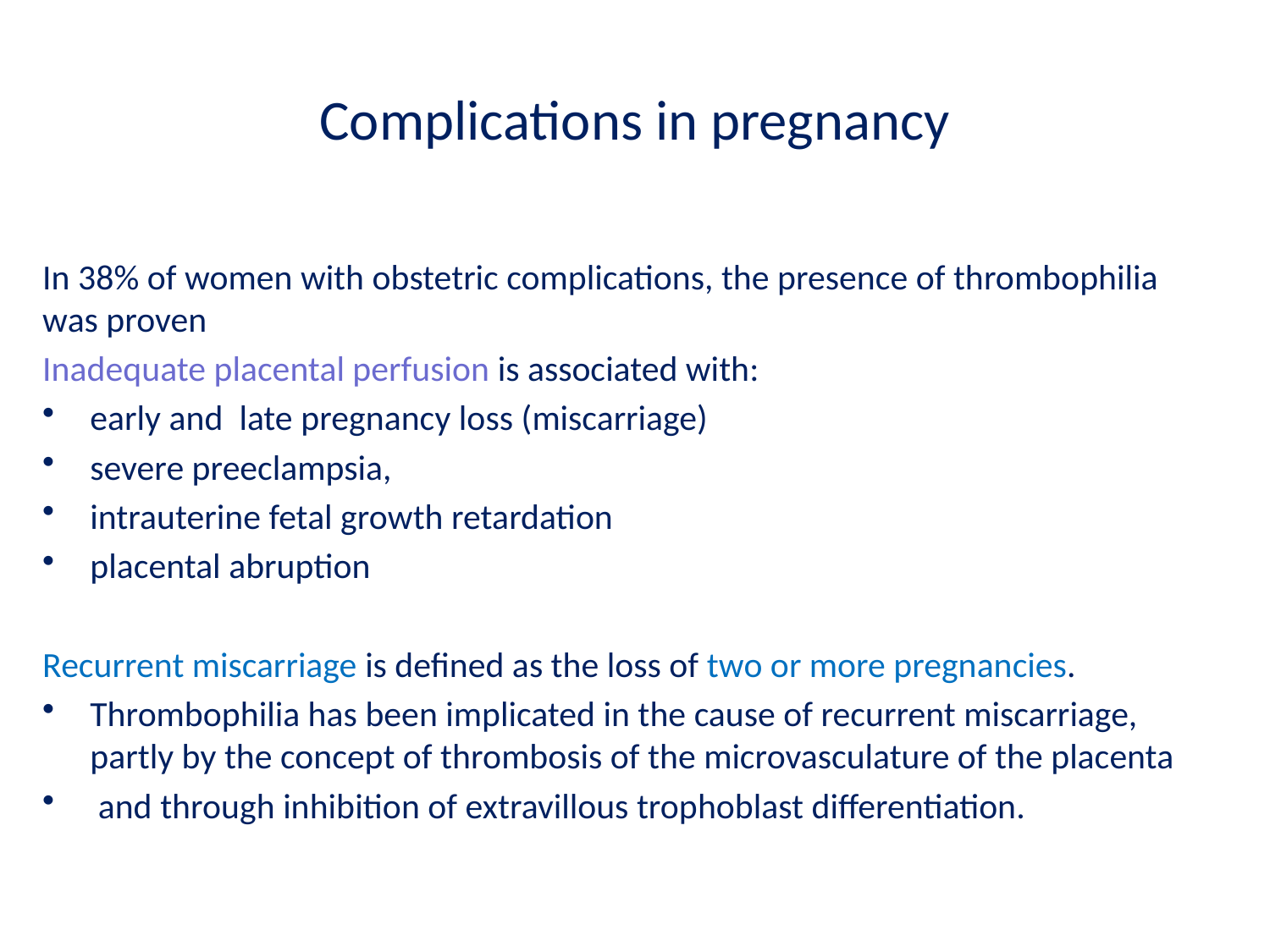

# Complications in pregnancy
In 38% of women with obstetric complications, the presence of thrombophilia was proven
Inadequate placental perfusion is associated with:
early and  late pregnancy loss (miscarriage)
severe preeclampsia,
intrauterine fetal growth retardation
placental abruption

Recurrent miscarriage is defined as the loss of two or more pregnancies.
Thrombophilia has been implicated in the cause of recurrent miscarriage, partly by the concept of thrombosis of the microvasculature of the placenta
 and through inhibition of extravillous trophoblast differentiation.